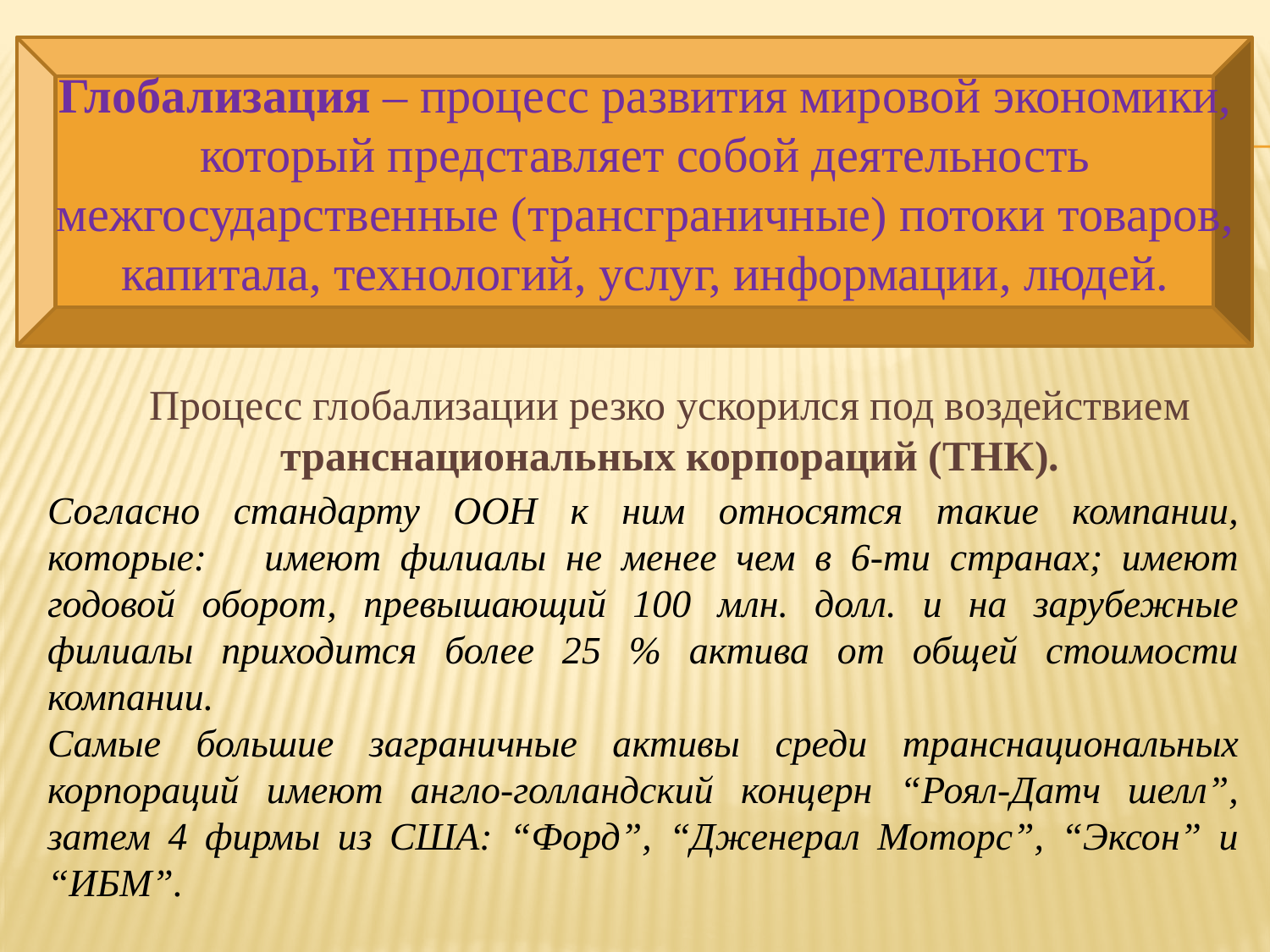

Глобализация – процесс развития мировой экономики, который представляет собой деятельность межгосударственные (трансграничные) потоки товаров, капитала, технологий, услуг, информации, людей.
Процесс глобализации резко ускорился под воздействием транснациональных корпораций (ТНК).
Согласно стандарту ООН к ним относятся такие компании, которые:   имеют филиалы не менее чем в 6-ти странах; имеют годовой оборот, превышающий 100 млн. долл. и на зарубежные филиалы приходится более 25 % актива от общей стоимости компании.
Самые большие заграничные активы среди транснациональных корпораций имеют англо-голландский концерн “Роял-Датч шелл”, затем 4 фирмы из США: “Форд”, “Дженерал Моторс”, “Эксон” и “ИБМ”.